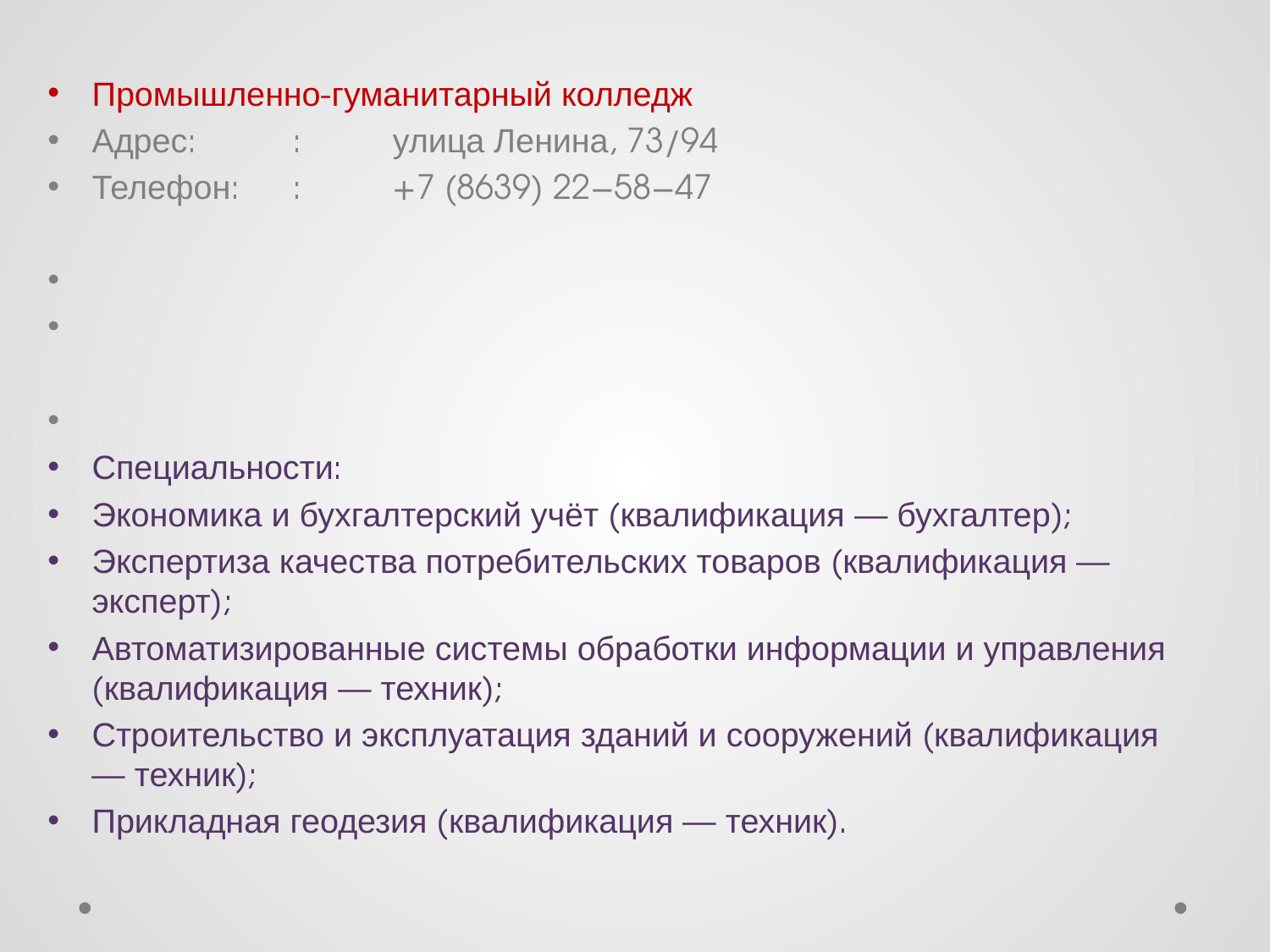

Промышленно-гуманитарный колледж
Адрес:	:	улица Ленина, 73/94
Телефон:	:	+7 (8639) 22−58−47

Специальности:
Экономика и бухгалтерский учёт (квалификация — бухгалтер);
Экспертиза качества потребительских товаров (квалификация — эксперт);
Автоматизированные системы обработки информации и управления (квалификация — техник);
Строительство и эксплуатация зданий и сооружений (квалификация — техник);
Прикладная геодезия (квалификация — техник).